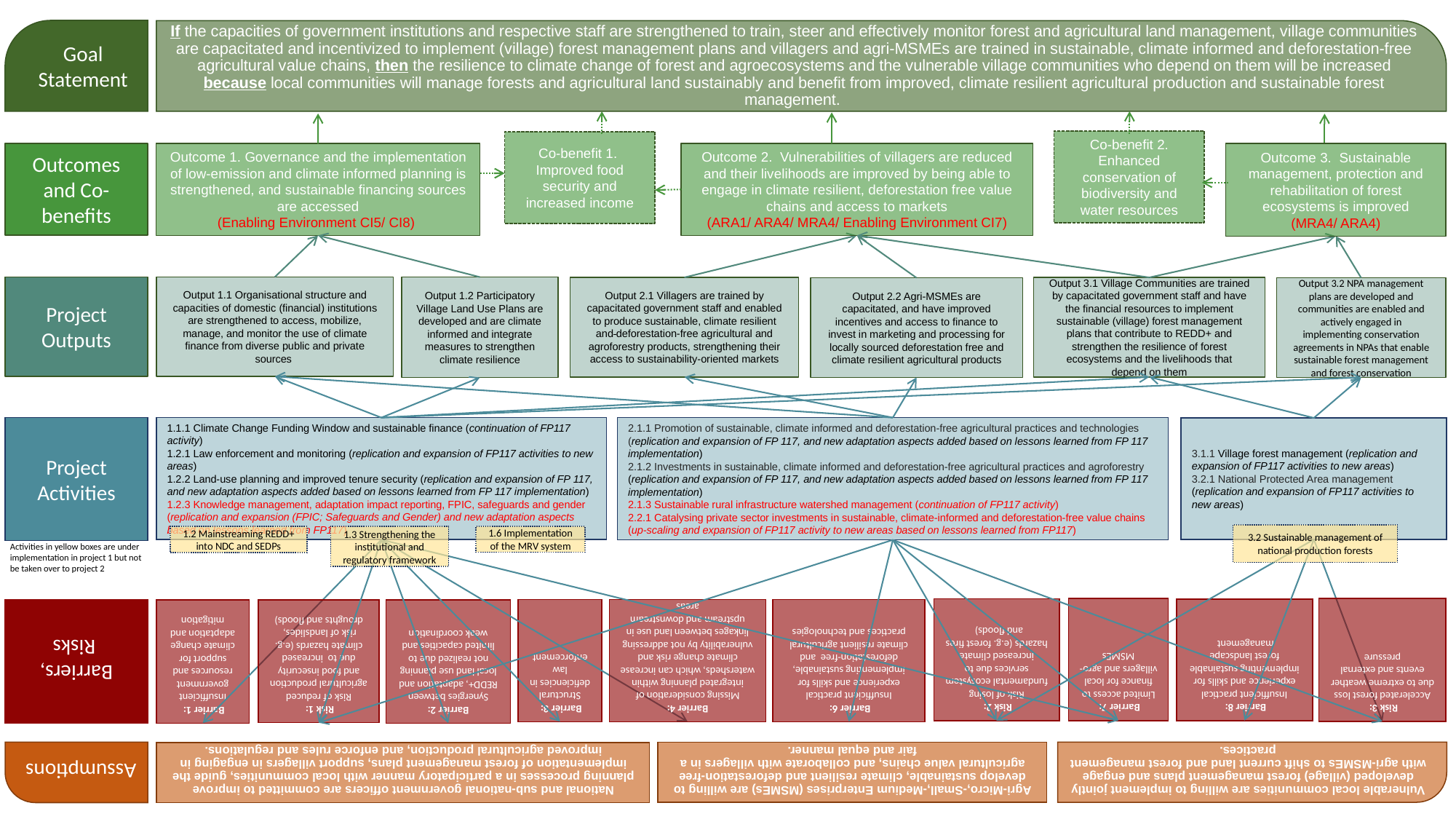

Goal Statement
If the capacities of government institutions and respective staff are strengthened to train, steer and effectively monitor forest and agricultural land management, village communities are capacitated and incentivized to implement (village) forest management plans and villagers and agri-MSMEs are trained in sustainable, climate informed and deforestation-free agricultural value chains, then the resilience to climate change of forest and agroecosystems and the vulnerable village communities who depend on them will be increased because local communities will manage forests and agricultural land sustainably and benefit from improved, climate resilient agricultural production and sustainable forest management.
Co-benefit 2. Enhanced conservation of biodiversity and water resources
Co-benefit 1.  Improved food security and increased income
Outcomes and Co-benefits
Outcome 3.  Sustainable management, protection and rehabilitation of forest ecosystems is improved
(MRA4/ ARA4)
Outcome 2.  Vulnerabilities of villagers are reduced and their livelihoods are improved by being able to engage in climate resilient, deforestation free value chains and access to markets
(ARA1/ ARA4/ MRA4/ Enabling Environment CI7)
Outcome 1. Governance and the implementation of low-emission and climate informed planning is strengthened, and sustainable financing sources are accessed
(Enabling Environment CI5/ CI8)
Project Outputs
Output 1.1 Organisational structure and capacities of domestic (financial) institutions are strengthened to access, mobilize, manage, and monitor the use of climate finance from diverse public and private sources
Output 1.2 Participatory Village Land Use Plans are developed and are climate informed and integrate measures to strengthen climate resilience
Output 2.1 Villagers are trained by capacitated government staff and enabled to produce sustainable, climate resilient and deforestation-free agricultural and agroforestry products, strengthening their access to sustainability-oriented markets
Output 3.1 Village Communities are trained by capacitated government staff and have the financial resources to implement sustainable (village) forest management plans that contribute to REDD+ and strengthen the resilience of forest ecosystems and the livelihoods that depend on them
Output 2.2 Agri-MSMEs are capacitated, and have improved incentives and access to finance to invest in marketing and processing for locally sourced deforestation free and climate resilient agricultural products
Output 3.2 NPA management plans are developed and communities are enabled and actively engaged in implementing conservation agreements in NPAs that enable sustainable forest management and forest conservation
2.1.1 Promotion of sustainable, climate informed and deforestation-free agricultural practices and technologies (replication and expansion of FP 117, and new adaptation aspects added based on lessons learned from FP 117 implementation)
2.1.2 Investments in sustainable, climate informed and deforestation-free agricultural practices and agroforestry
(replication and expansion of FP 117, and new adaptation aspects added based on lessons learned from FP 117 implementation)
2.1.3 Sustainable rural infrastructure watershed management (continuation of FP117 activity)
2.2.1 Catalysing private sector investments in sustainable, climate-informed and deforestation-free value chains (up-scaling and expansion of FP117 activity to new areas based on lessons learned from FP117)
Project Activities
1.1.1 Climate Change Funding Window and sustainable finance (continuation of FP117 activity)
1.2.1 Law enforcement and monitoring (replication and expansion of FP117 activities to new areas)
1.2.2 Land-use planning and improved tenure security (replication and expansion of FP 117, and new adaptation aspects added based on lessons learned from FP 117 implementation)
1.2.3 Knowledge management, adaptation impact reporting, FPIC, safeguards and gender (replication and expansion (FPIC; Safeguards and Gender) and new adaptation aspects based on lessons learned from FP117)
3.1.1 Village forest management (replication and expansion of FP117 activities to new areas)
3.2.1 National Protected Area management (replication and expansion of FP117 activities to new areas)
3.2 Sustainable management of national production forests
1.3 Strengthening the institutional and regulatory framework
1.2 Mainstreaming REDD+ into NDC and SEDPs
1.6 Implementation of the MRV system
Activities in yellow boxes are under implementation in project 1 but not be taken over to project 2
Barrier 7:
Limited access to finance for local villagers and agro-MSMEs
Risk 3:
Accelerated forest loss due to extreme weather events and external pressure
Risk 2:
Risk of losing fundamental ecosystem services due to increased climate hazards (e.g. forest fires and floods)
Barrier 8:
Insufficient practical experience and skills for implementing sustainable forest landscape management
Barrier 6:
Insufficient practical experience and skills for implementing sustainable, deforestation-free  and climate resilient agricultural practices and technologies
Barrier 3:
Structural deficiencies in law enforcement
Barrier 4:
Missing consideration of integrated planning within watersheds, which can increase climate change risk and vulnerability by not addressing linkages between land use in upstream and downstream areas
Barrier 1:
Insufficient government resources and support for climate change adaptation and mitigation
Risk 1:
Risk of reduced agricultural production and food insecurity due to  increased climate hazards (e.g. risk of landslides,  droughts and floods)
Barrier 2:
Synergies between REDD+, adaptation and local land use planning not realized due to limited capacities and weak coordination
Barriers,
 Risks
Agri-Micro,-Small,-Medium Enterprises (MSMEs) are willing to develop sustainable, climate resilient and deforestation-free agricultural value chains, and collaborate with villagers in a fair and equal manner.

Vulnerable local communities are willing to implement jointly developed (village) forest management plans and engage with agri-MSMEs to shift current land and forest management practices.
Assumptions
National and sub-national government officers are committed to improve planning processes in a participatory manner with local communities, guide the implementation of forest management plans, support villagers in engaging in improved agricultural production, and enforce rules and regulations.